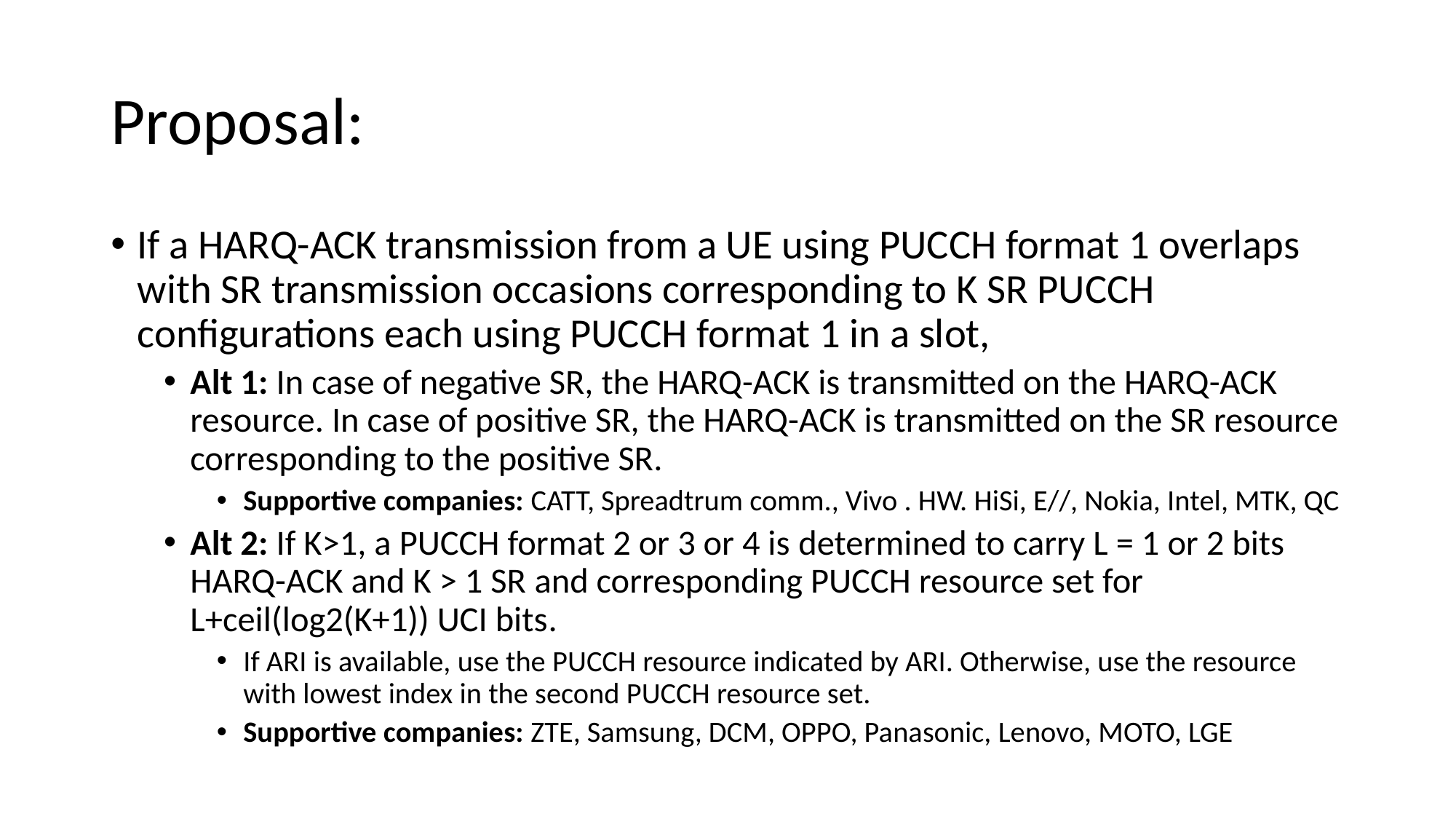

# Proposal:
If a HARQ-ACK transmission from a UE using PUCCH format 1 overlaps with SR transmission occasions corresponding to K SR PUCCH configurations each using PUCCH format 1 in a slot,
Alt 1: In case of negative SR, the HARQ-ACK is transmitted on the HARQ-ACK resource. In case of positive SR, the HARQ-ACK is transmitted on the SR resource corresponding to the positive SR.
Supportive companies: CATT, Spreadtrum comm., Vivo . HW. HiSi, E//, Nokia, Intel, MTK, QC
Alt 2: If K>1, a PUCCH format 2 or 3 or 4 is determined to carry L = 1 or 2 bits HARQ-ACK and K > 1 SR and corresponding PUCCH resource set for L+ceil(log2(K+1)) UCI bits.
If ARI is available, use the PUCCH resource indicated by ARI. Otherwise, use the resource with lowest index in the second PUCCH resource set.
Supportive companies: ZTE, Samsung, DCM, OPPO, Panasonic, Lenovo, MOTO, LGE